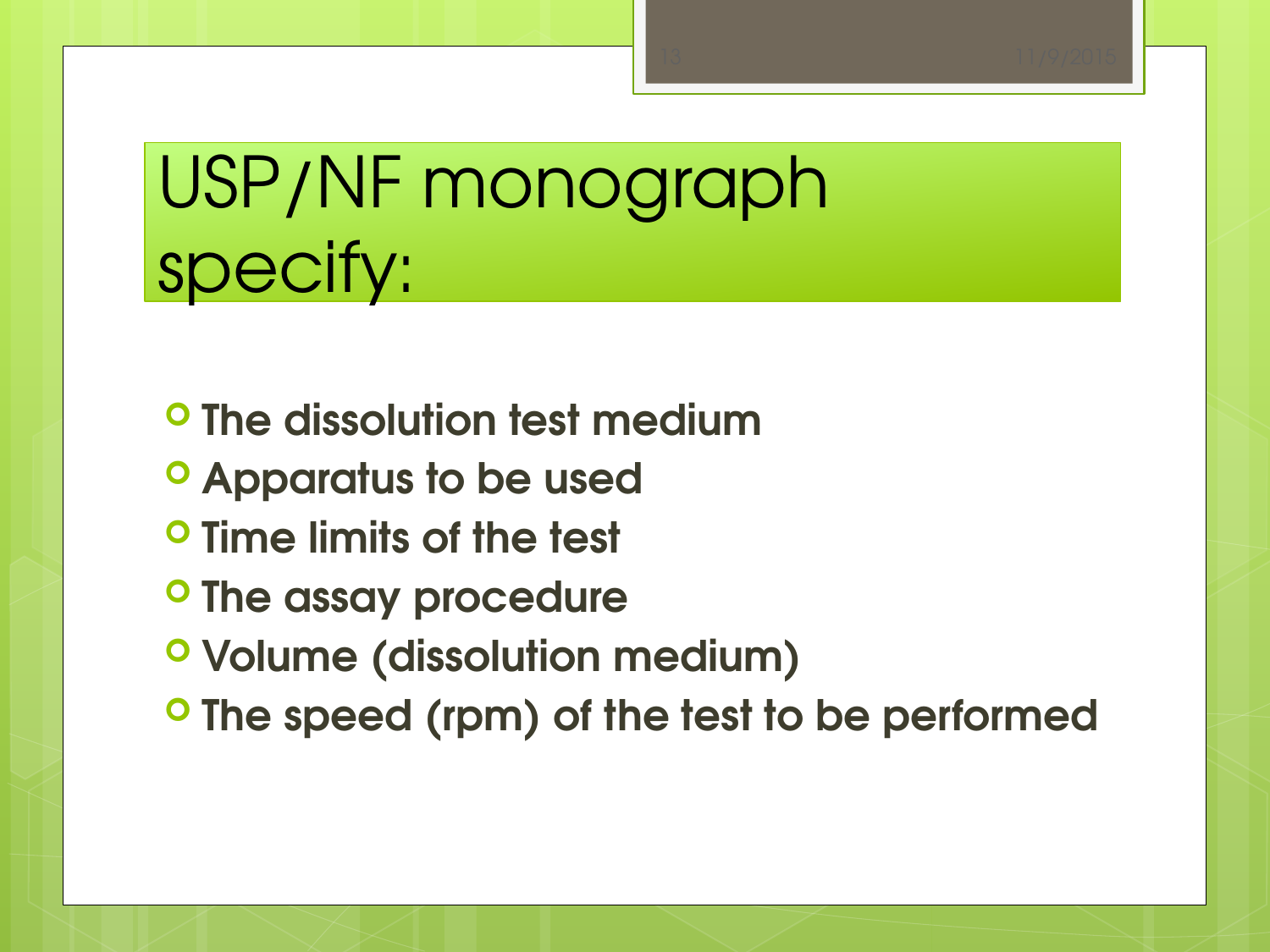

13
11/9/2015
# USP/NF monograph specify:
The dissolution test medium
Apparatus to be used
Time limits of the test
The assay procedure
Volume (dissolution medium)
The speed (rpm) of the test to be performed